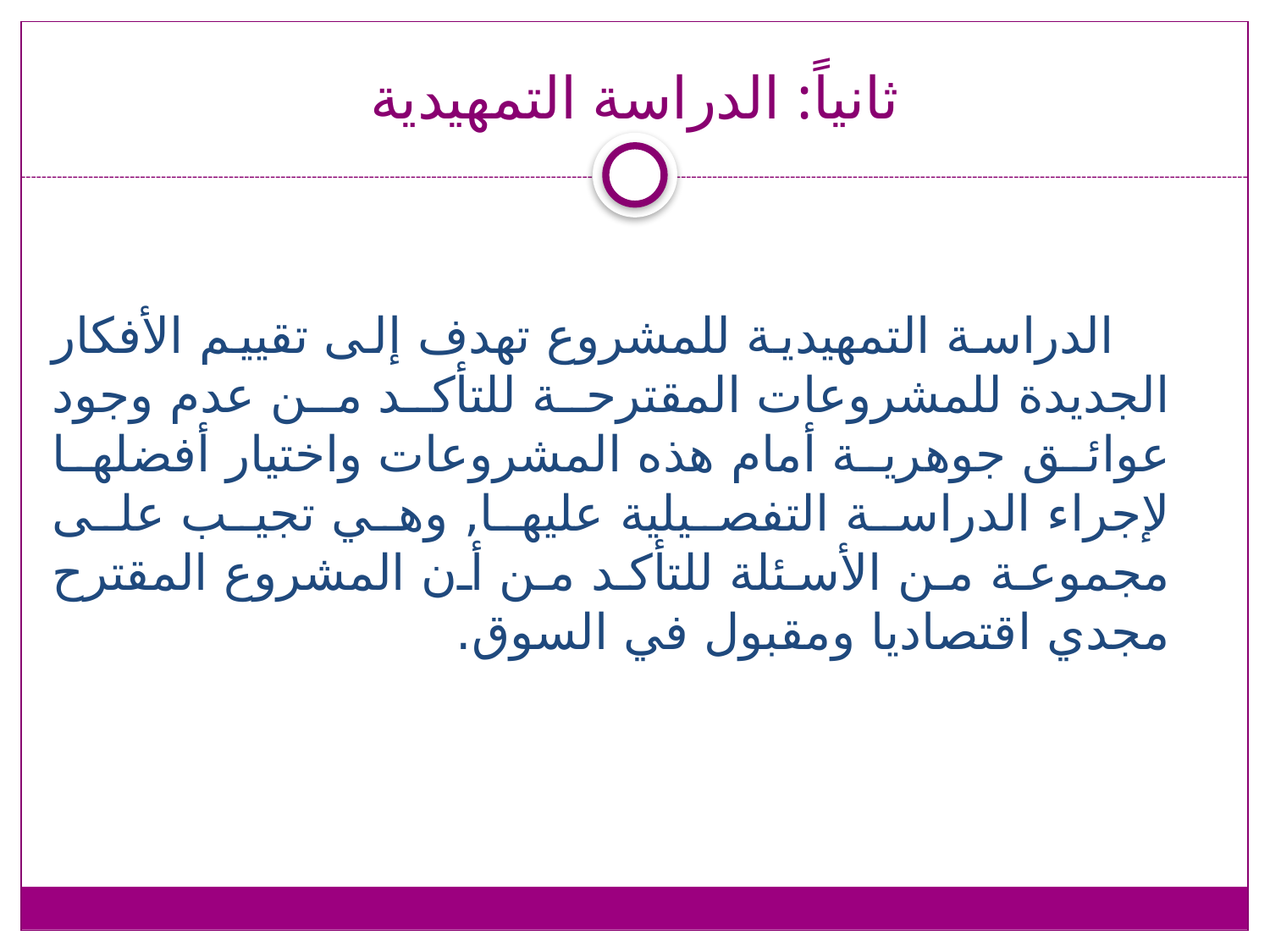

# ثانياً: الدراسة التمهيدية
      الدراسة التمهيدية للمشروع تهدف إلى تقييم الأفكار الجديدة للمشروعات المقترحة للتأكد من عدم وجود عوائق جوهرية أمام هذه المشروعات واختيار أفضلها لإجراء الدراسة التفصيلية عليها, وهي تجيب على مجموعة من الأسئلة للتأكد من أن المشروع المقترح مجدي اقتصاديا ومقبول في السوق.